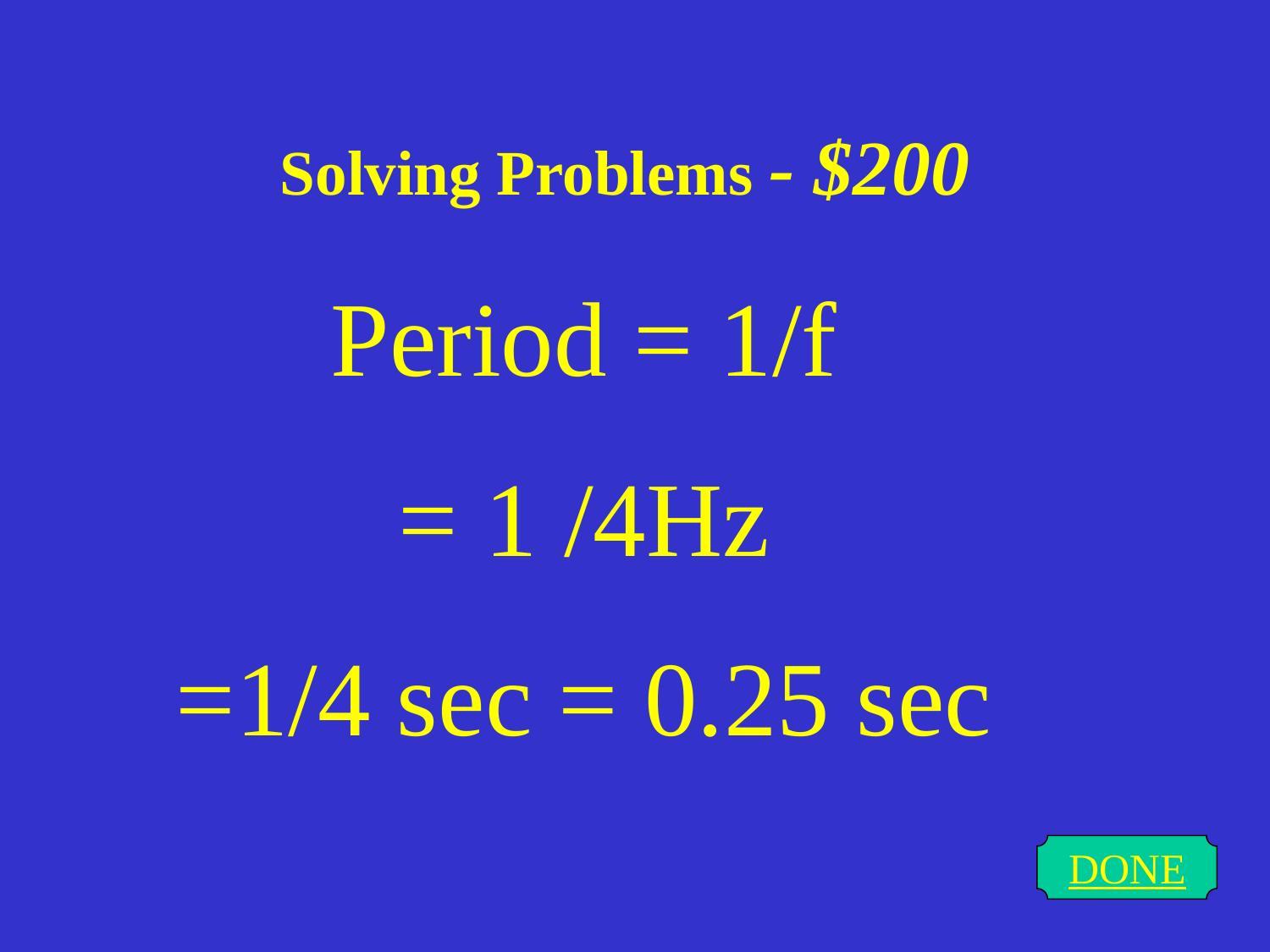

# Solving Problems - $200
Period = 1/f
= 1 /4Hz
=1/4 sec = 0.25 sec

DONE